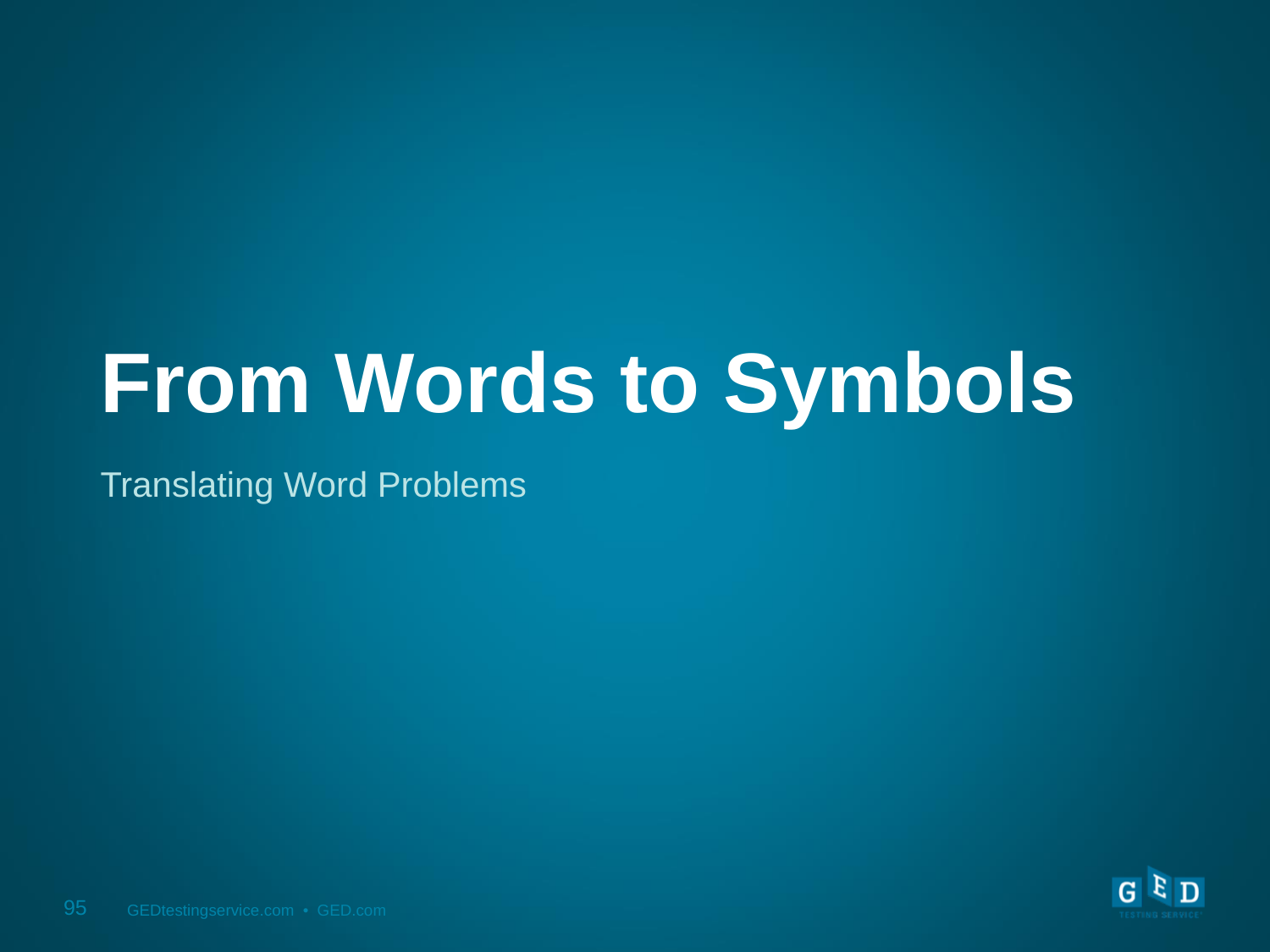

# From Words to Symbols
Translating Word Problems
95